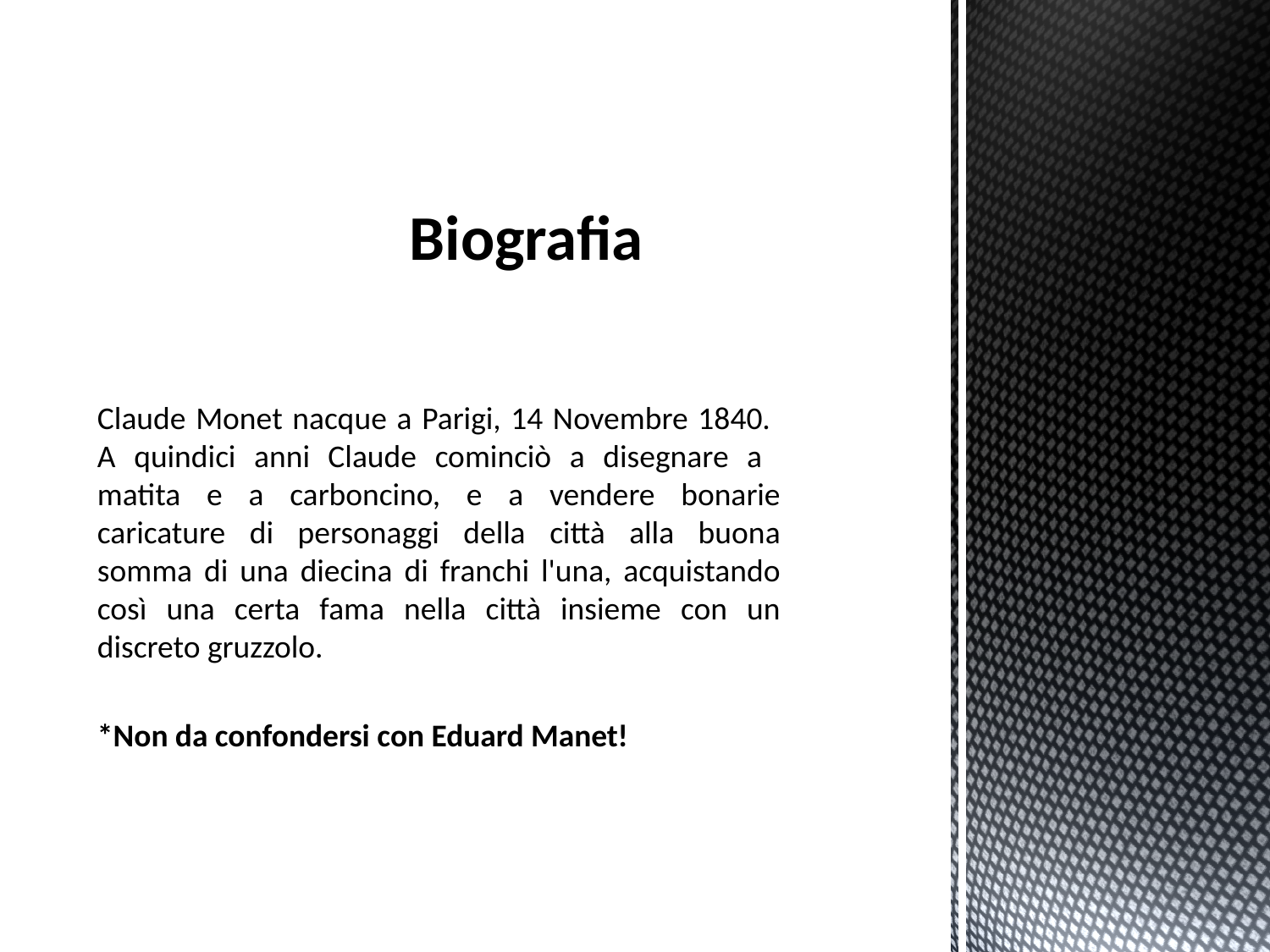

# Biografia
Claude Monet nacque a Parigi, 14 Novembre 1840.  A quindici anni Claude cominciò a disegnare a  matita e a carboncino, e a vendere bonarie caricature di personaggi della città alla buona somma di una diecina di franchi l'una, acquistando così una certa fama nella città insieme con un discreto gruzzolo.

*Non da confondersi con Eduard Manet!